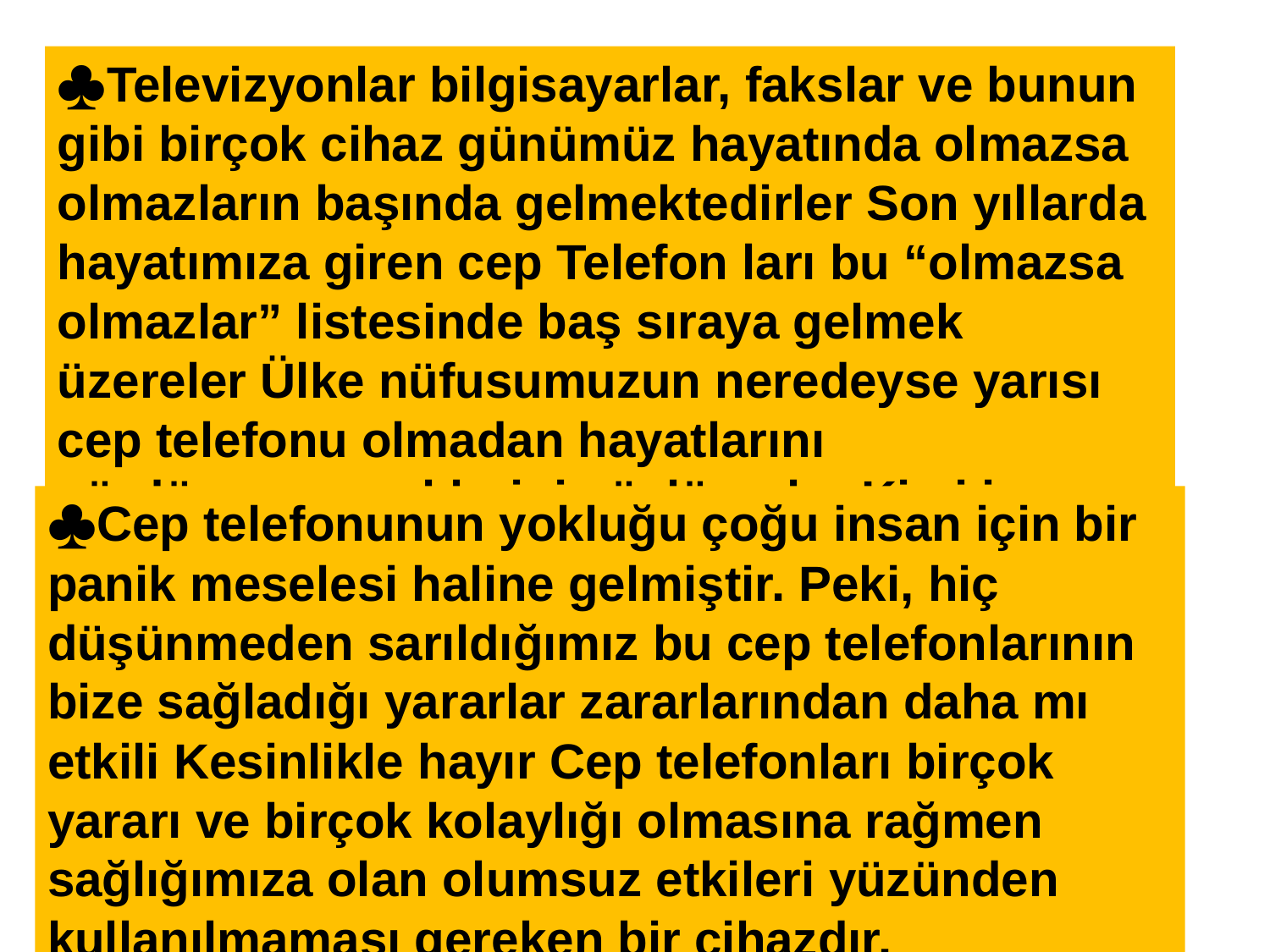

♣Televizyonlar bilgisayarlar, fakslar ve bunun gibi birçok cihaz günümüz hayatında olmazsa olmazların başında gelmektedirler Son yıllarda hayatımıza giren cep Telefon ları bu “olmazsa olmazlar” listesinde baş sıraya gelmek üzereler Ülke nüfusumuzun neredeyse yarısı cep telefonu olmadan hayatlarını sürdüremeyeceklerini söylüyorlar Kimi iş adamları, mankenler ve birçok iş alanında insanlar işlerini cep telefonu ile yapar.
♣Cep telefonunun yokluğu çoğu insan için bir panik meselesi haline gelmiştir. Peki, hiç düşünmeden sarıldığımız bu cep telefonlarının bize sağladığı yararlar zararlarından daha mı etkili Kesinlikle hayır Cep telefonları birçok yararı ve birçok kolaylığı olmasına rağmen sağlığımıza olan olumsuz etkileri yüzünden kullanılmaması gereken bir cihazdır.